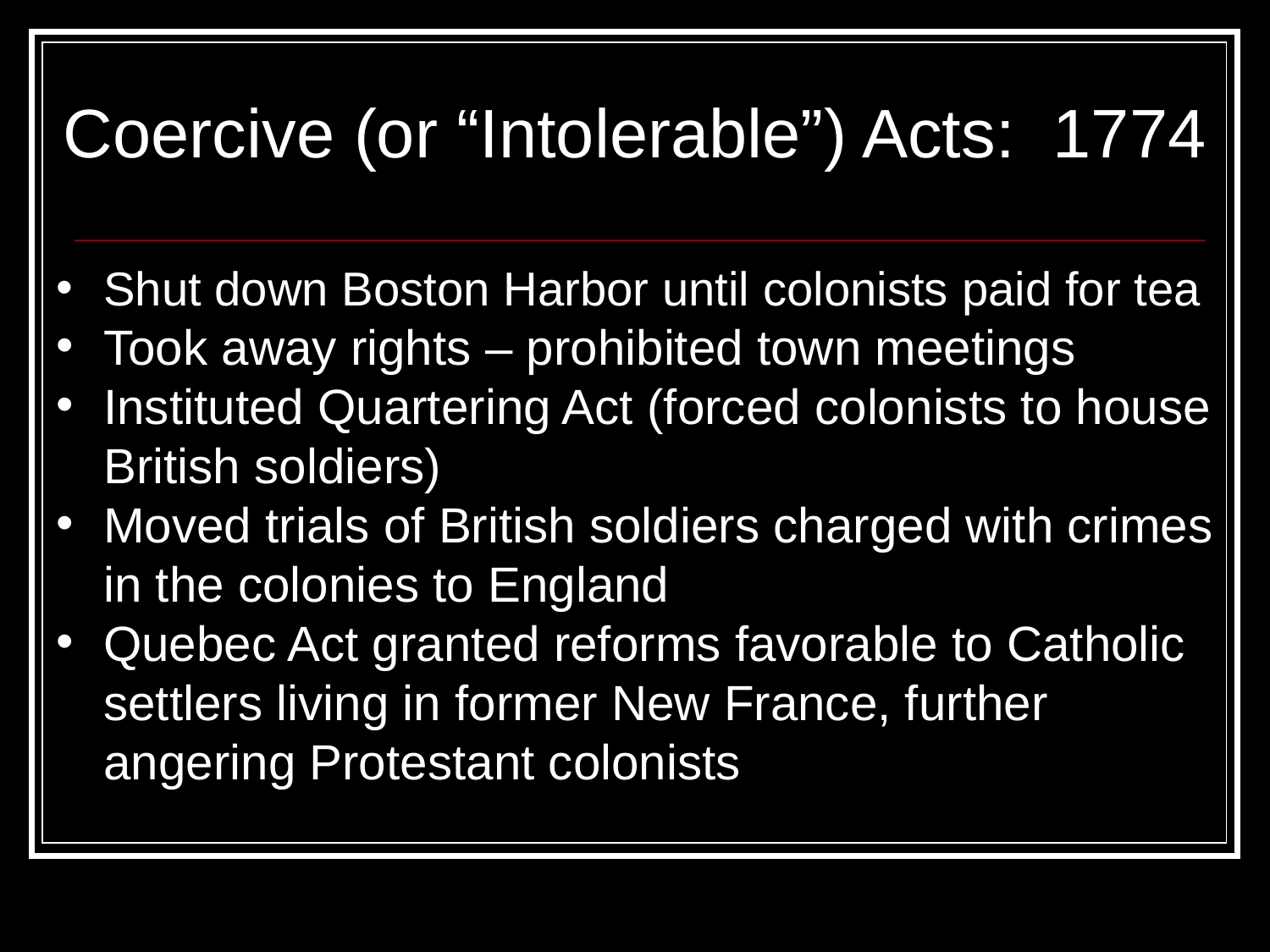

Coercive (or “Intolerable”) Acts:  1774

Shut down Boston Harbor until colonists paid for tea
Took away rights – prohibited town meetings
Instituted Quartering Act (forced colonists to house British soldiers)
Moved trials of British soldiers charged with crimes in the colonies to England
Quebec Act granted reforms favorable to Catholic settlers living in former New France, further angering Protestant colonists